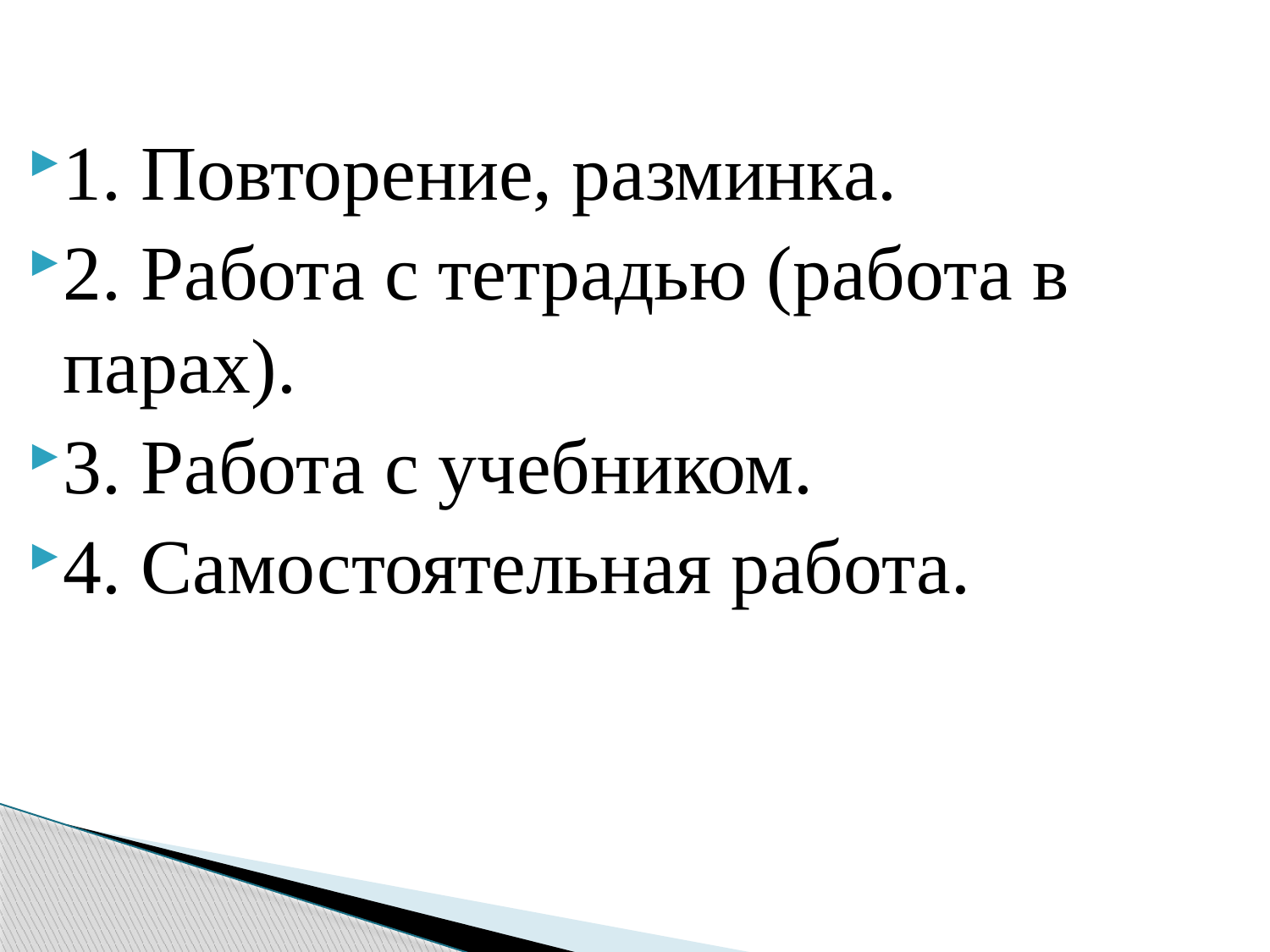

1. Повторение, разминка.
2. Работа с тетрадью (работа в парах).
3. Работа с учебником.
4. Самостоятельная работа.